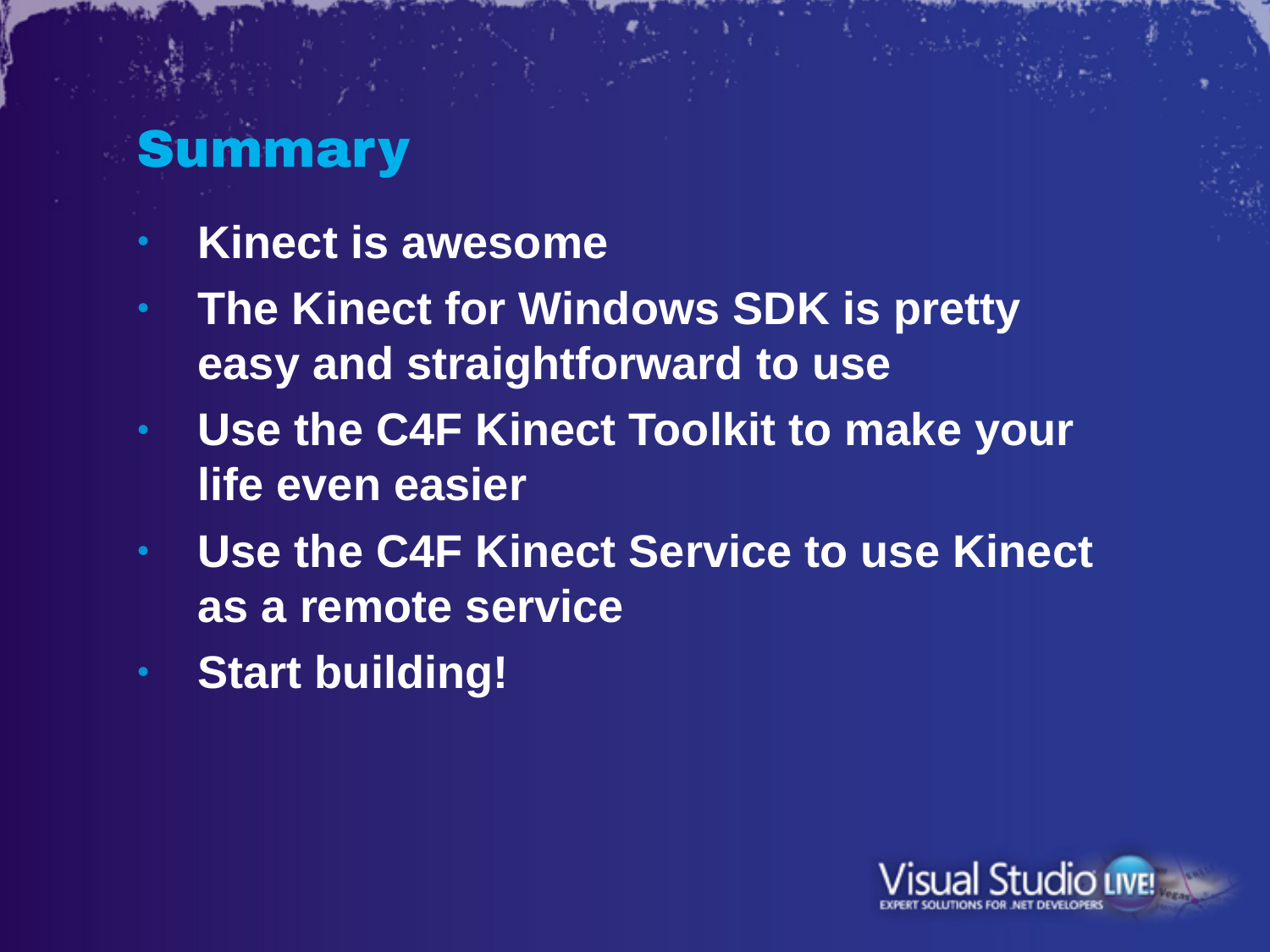

# Summary
Kinect is awesome
The Kinect for Windows SDK is pretty easy and straightforward to use
Use the C4F Kinect Toolkit to make your life even easier
Use the C4F Kinect Service to use Kinect as a remote service
Start building!